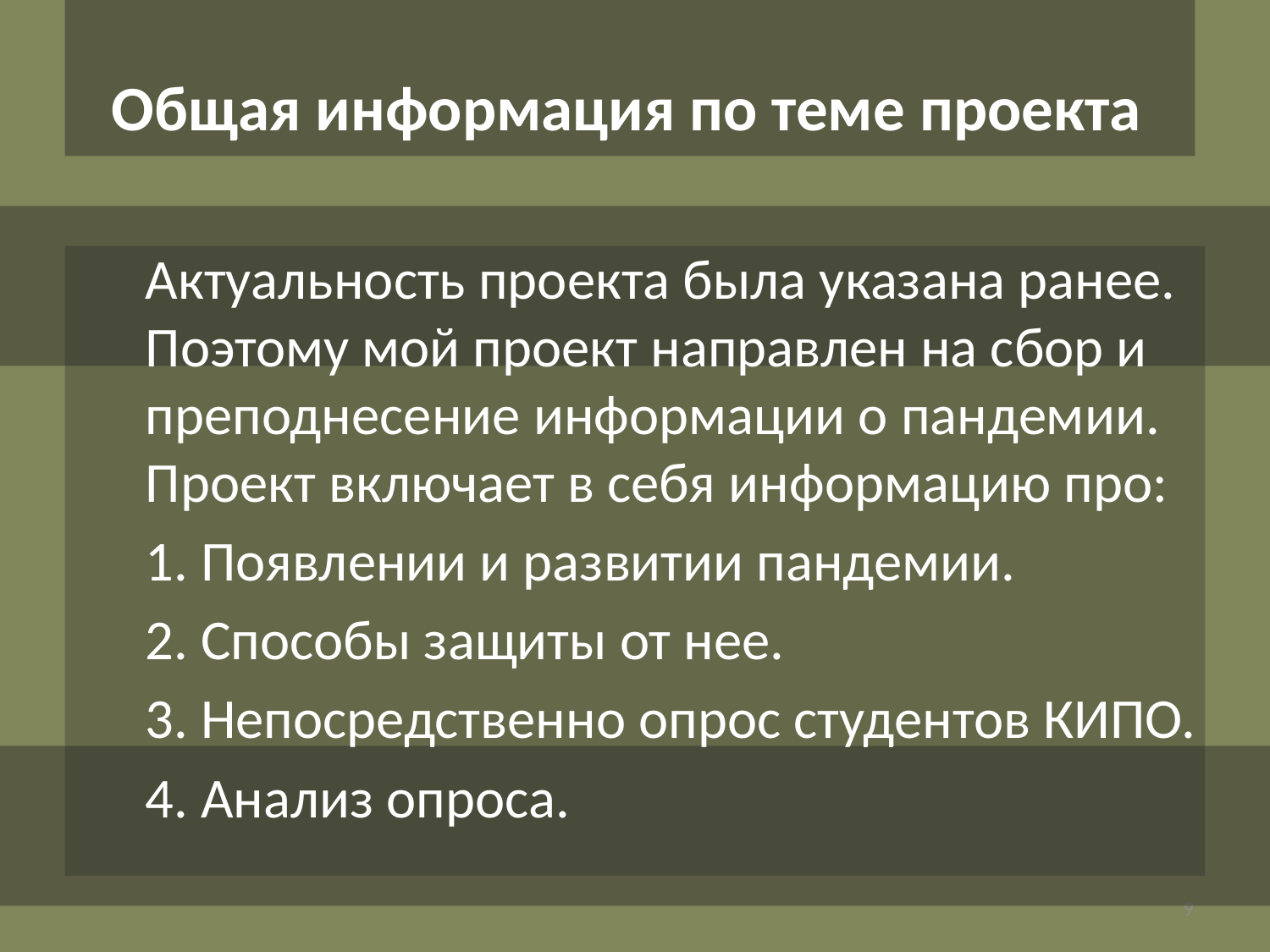

# Общая информация по теме проекта

	Актуальность проекта была указана ранее. Поэтому мой проект направлен на сбор и преподнесение информации о пандемии. Проект включает в себя информацию про:
	1. Появлении и развитии пандемии.
	2. Способы защиты от нее.
	3. Непосредственно опрос студентов КИПО.
	4. Анализ опроса.

9